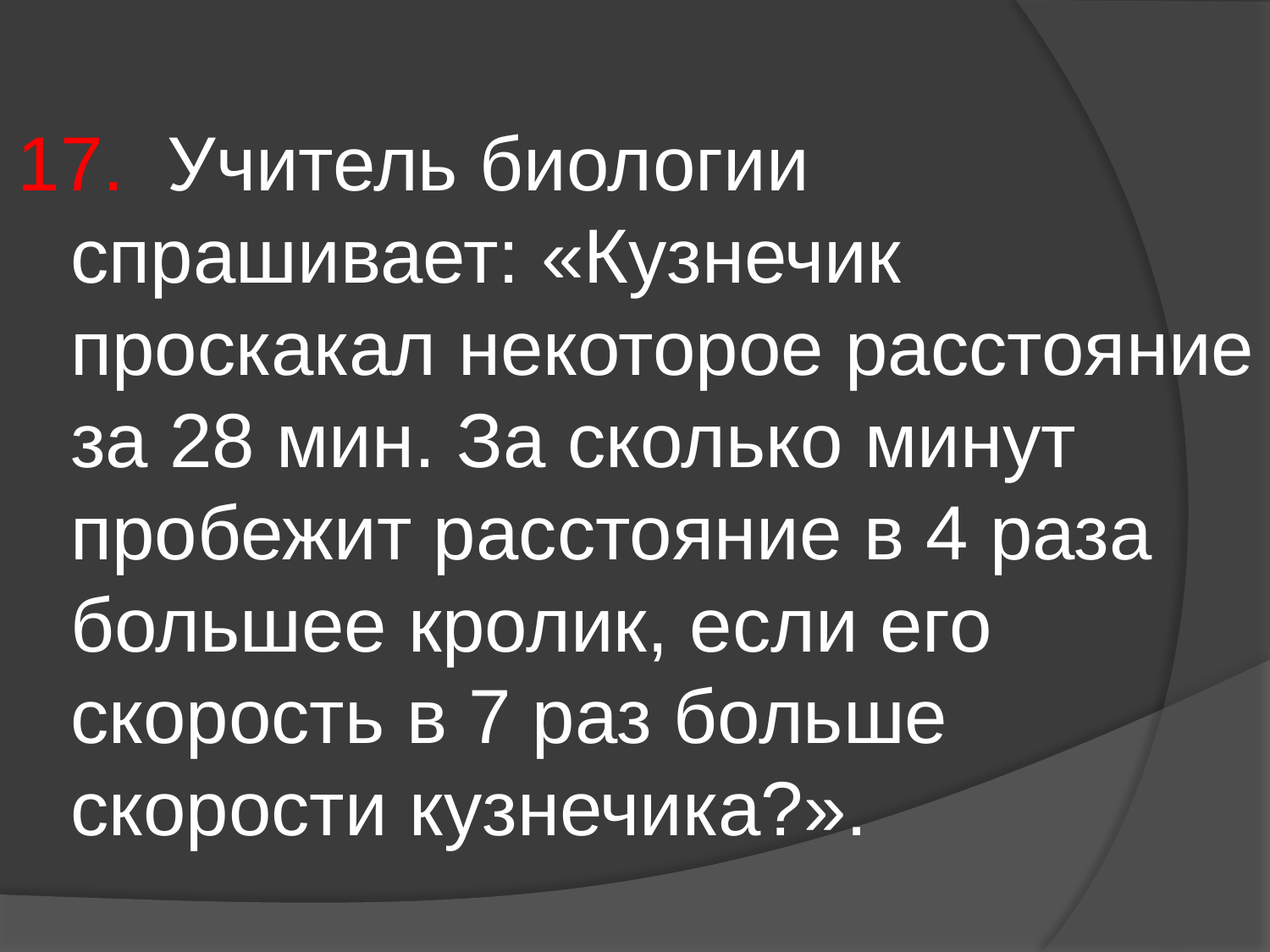

17.  Учитель биологии спрашивает: «Кузнечик проскакал некоторое расстояние за 28 мин. За сколько минут пробежит расстояние в 4 раза большее кролик, если его скорость в 7 раз больше скорости кузнечика?».